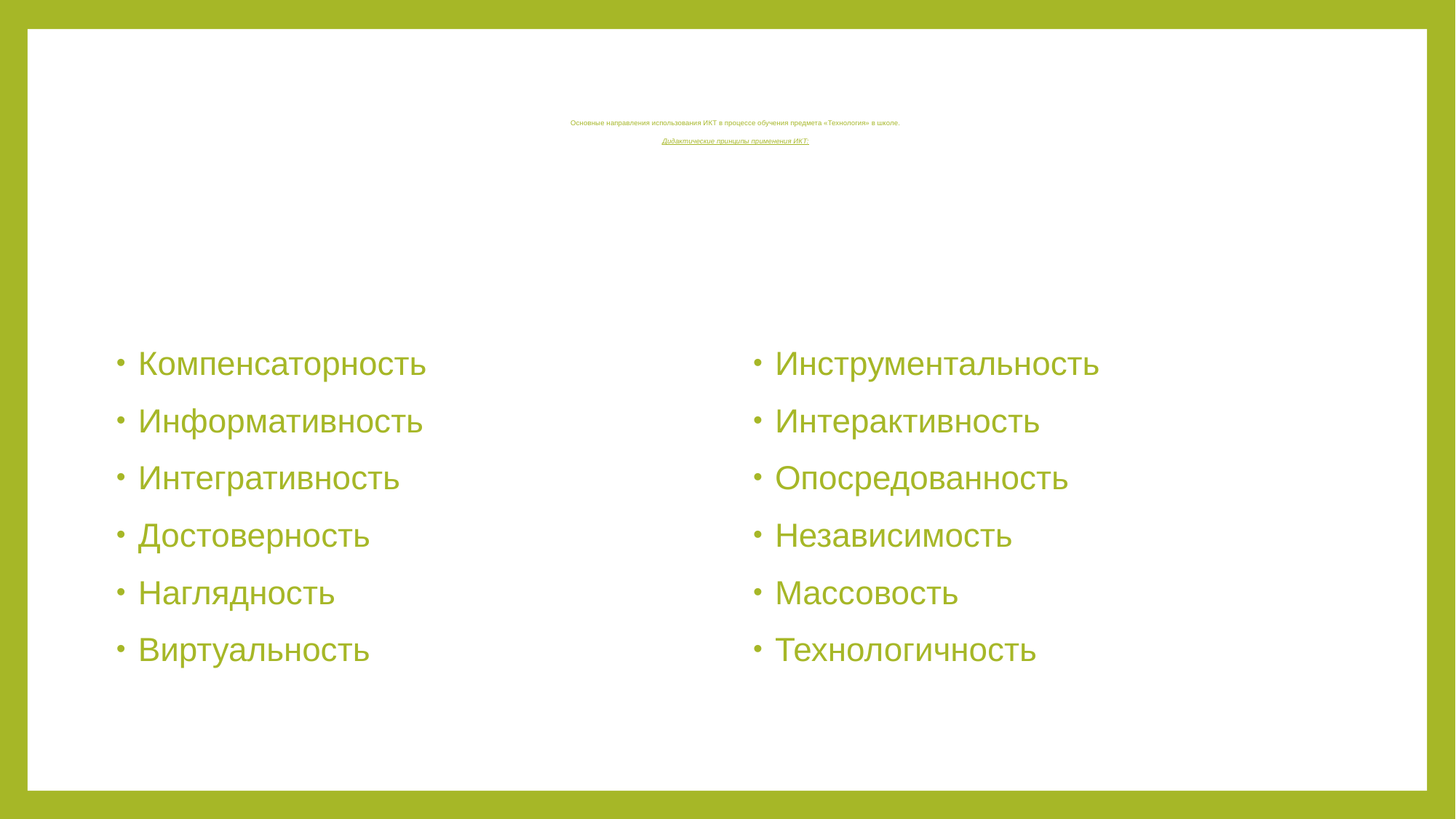

# Основные направления использования ИКТ в процессе обучения предмета «Технология» в школе. Дидактические принципы применения ИКТ:
Компенсаторность
Информативность
Интегративность
Достоверность
Наглядность
Виртуальность

Инструментальность
Интерактивность
Опосредованность
Независимость
Массовость
Технологичность